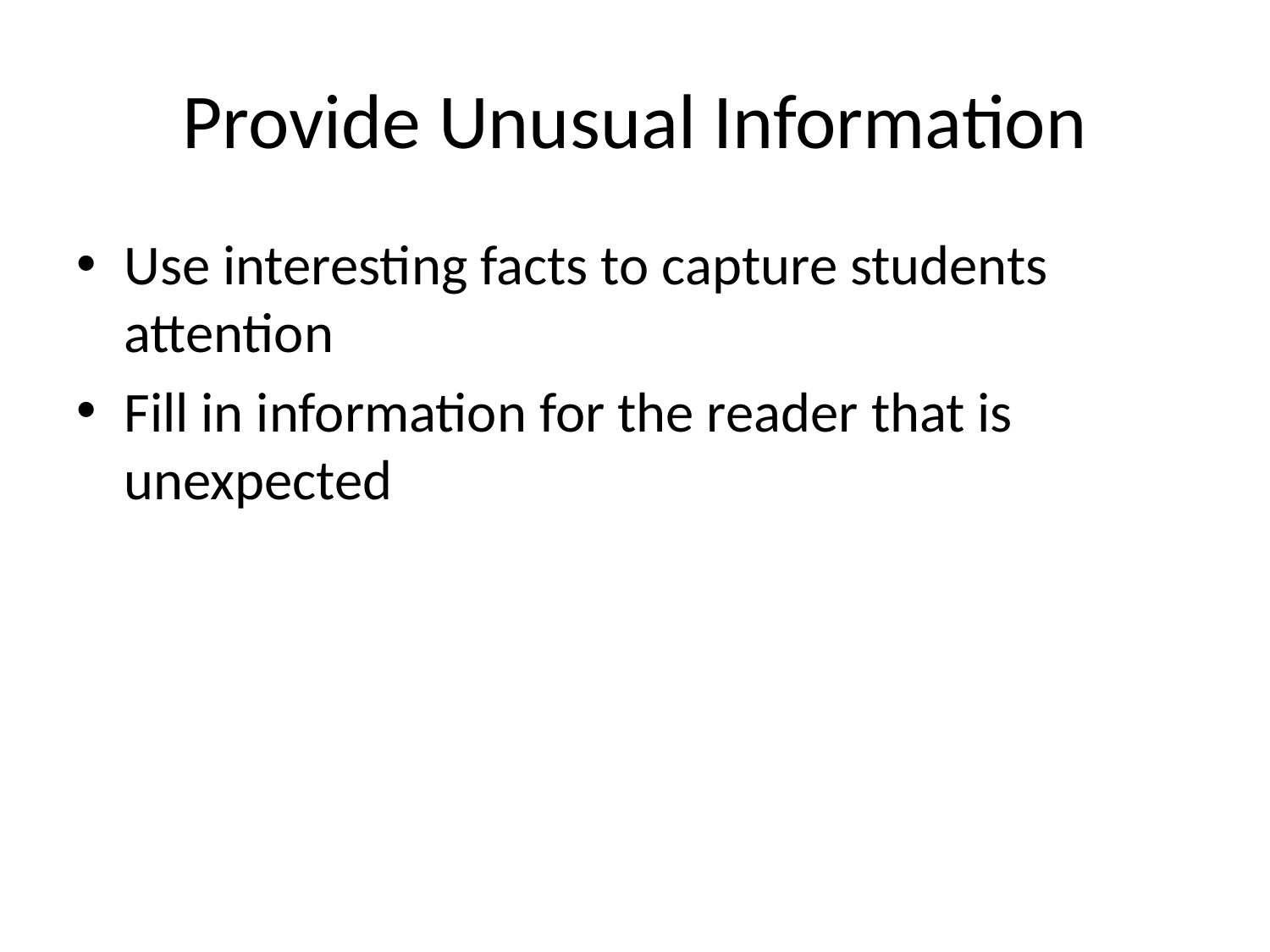

# Provide Unusual Information
Use interesting facts to capture students attention
Fill in information for the reader that is unexpected